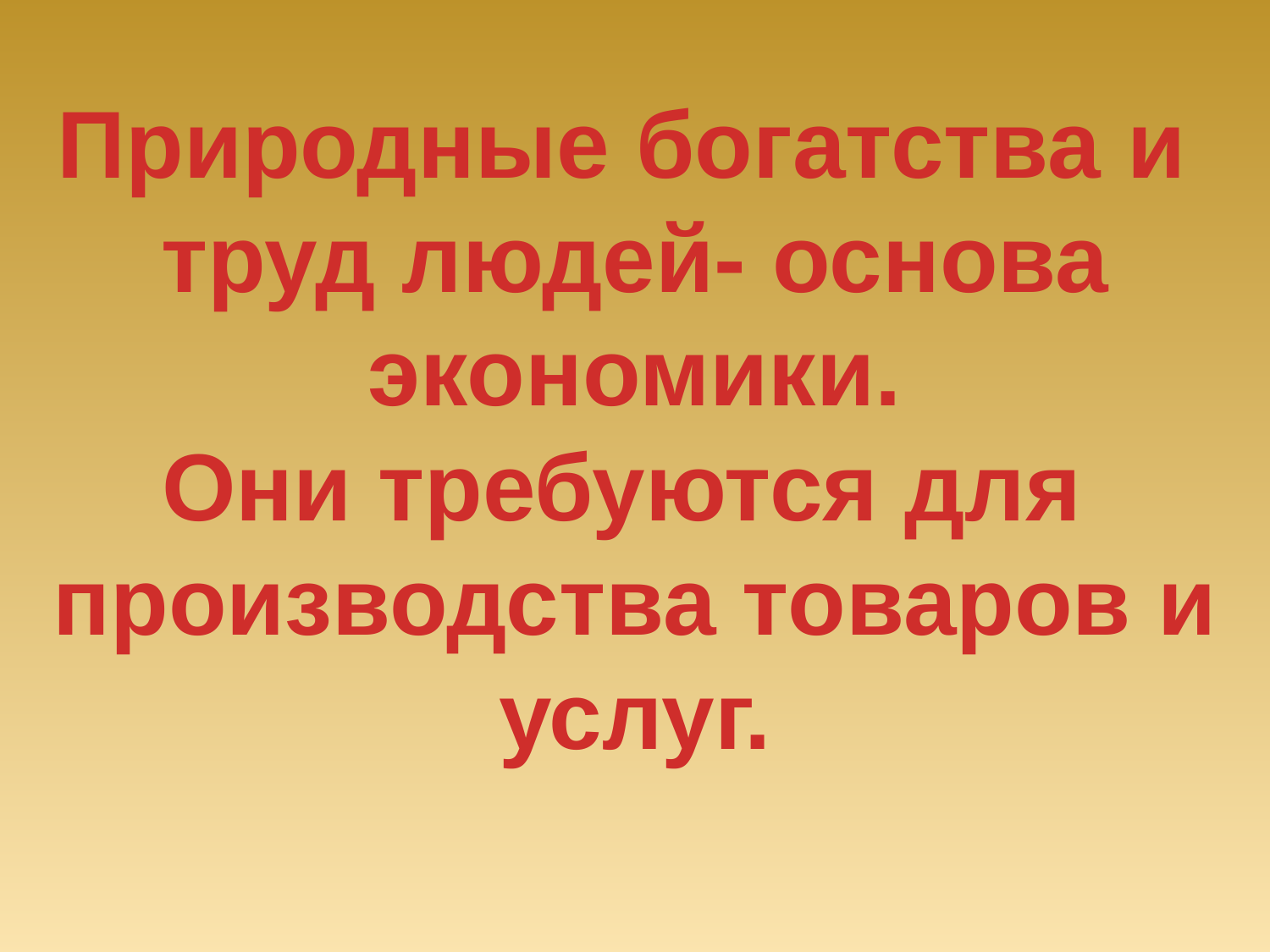

Природные богатства и
труд людей- основа экономики.
Они требуются для
производства товаров и услуг.